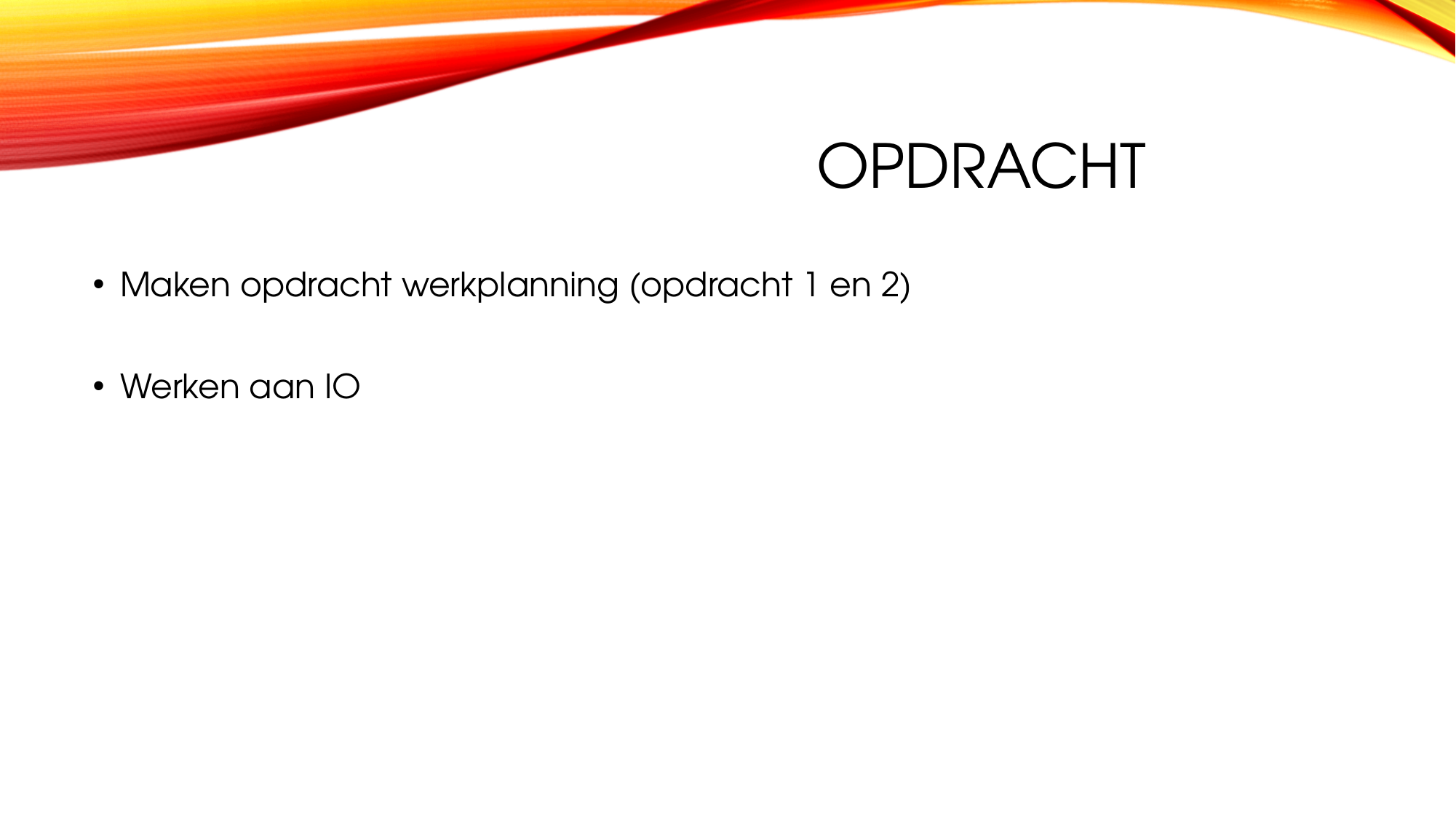

# Opdracht
Maken opdracht werkplanning (opdracht 1 en 2)

Werken aan IO